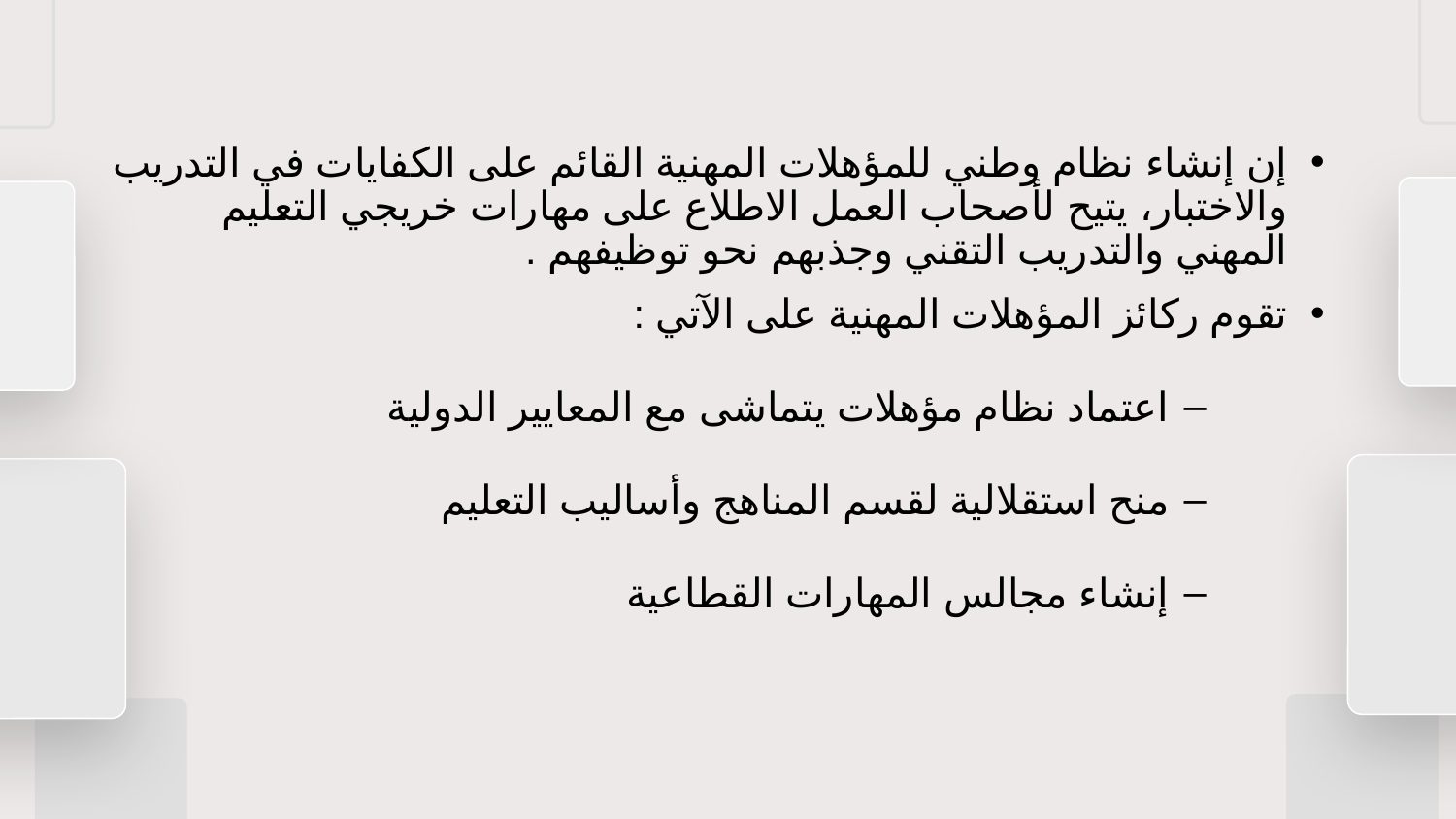

إن إنشاء نظام وطني للمؤهلات المهنية القائم على الكفايات في التدريب والاختبار، يتيح لأصحاب العمل الاطلاع على مهارات خريجي التعليم المهني والتدريب التقني وجذبهم نحو توظيفهم .
تقوم ركائز المؤهلات المهنية على الآتي :
اعتماد نظام مؤهلات يتماشى مع المعايير الدولية
منح استقلالية لقسم المناهج وأساليب التعليم
إنشاء مجالس المهارات القطاعية